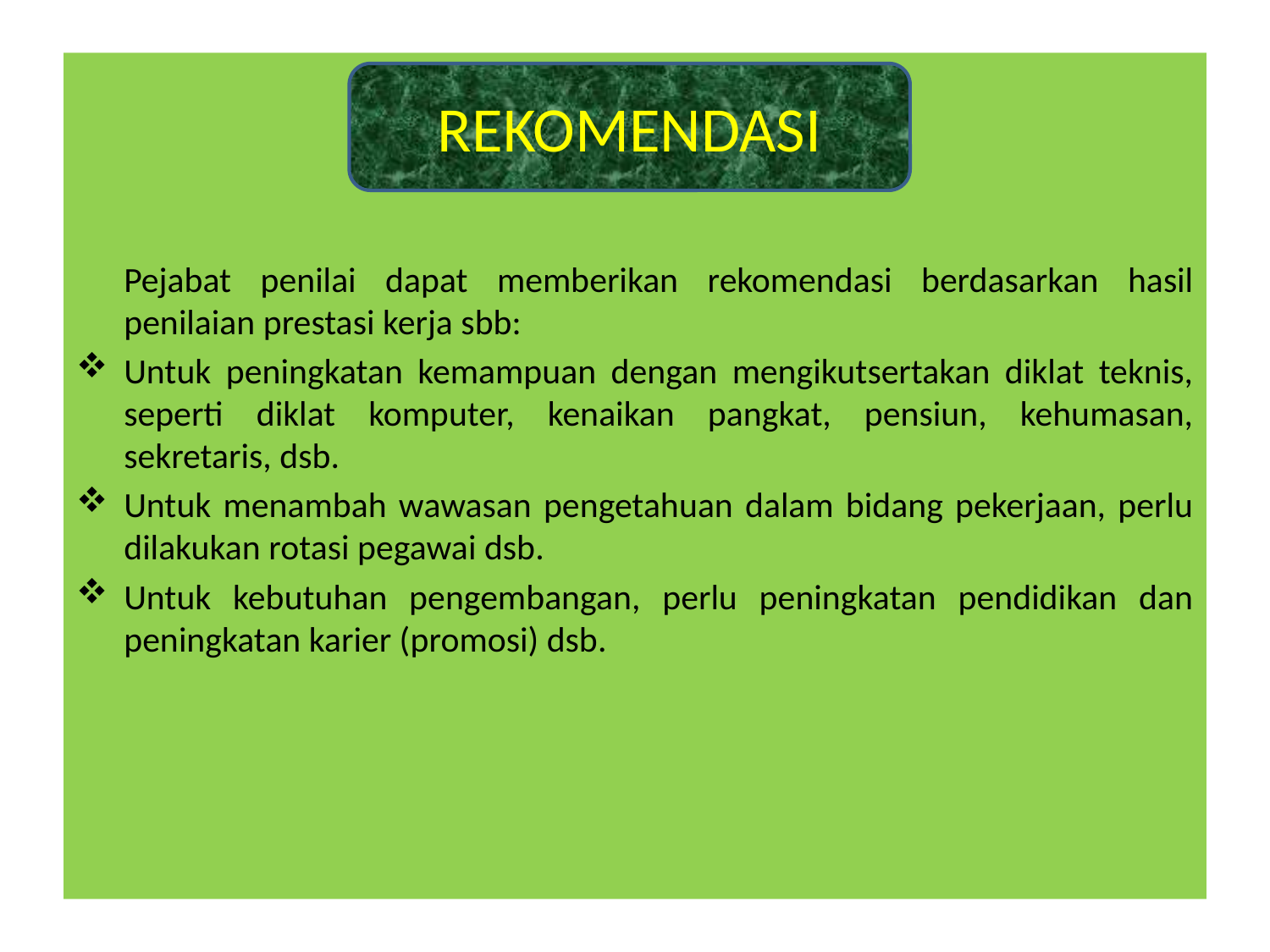

Pejabat penilai dapat memberikan rekomendasi berdasarkan hasil penilaian prestasi kerja sbb:
Untuk peningkatan kemampuan dengan mengikutsertakan diklat teknis, seperti diklat komputer, kenaikan pangkat, pensiun, kehumasan, sekretaris, dsb.
Untuk menambah wawasan pengetahuan dalam bidang pekerjaan, perlu dilakukan rotasi pegawai dsb.
Untuk kebutuhan pengembangan, perlu peningkatan pendidikan dan peningkatan karier (promosi) dsb.

REKOMENDASI